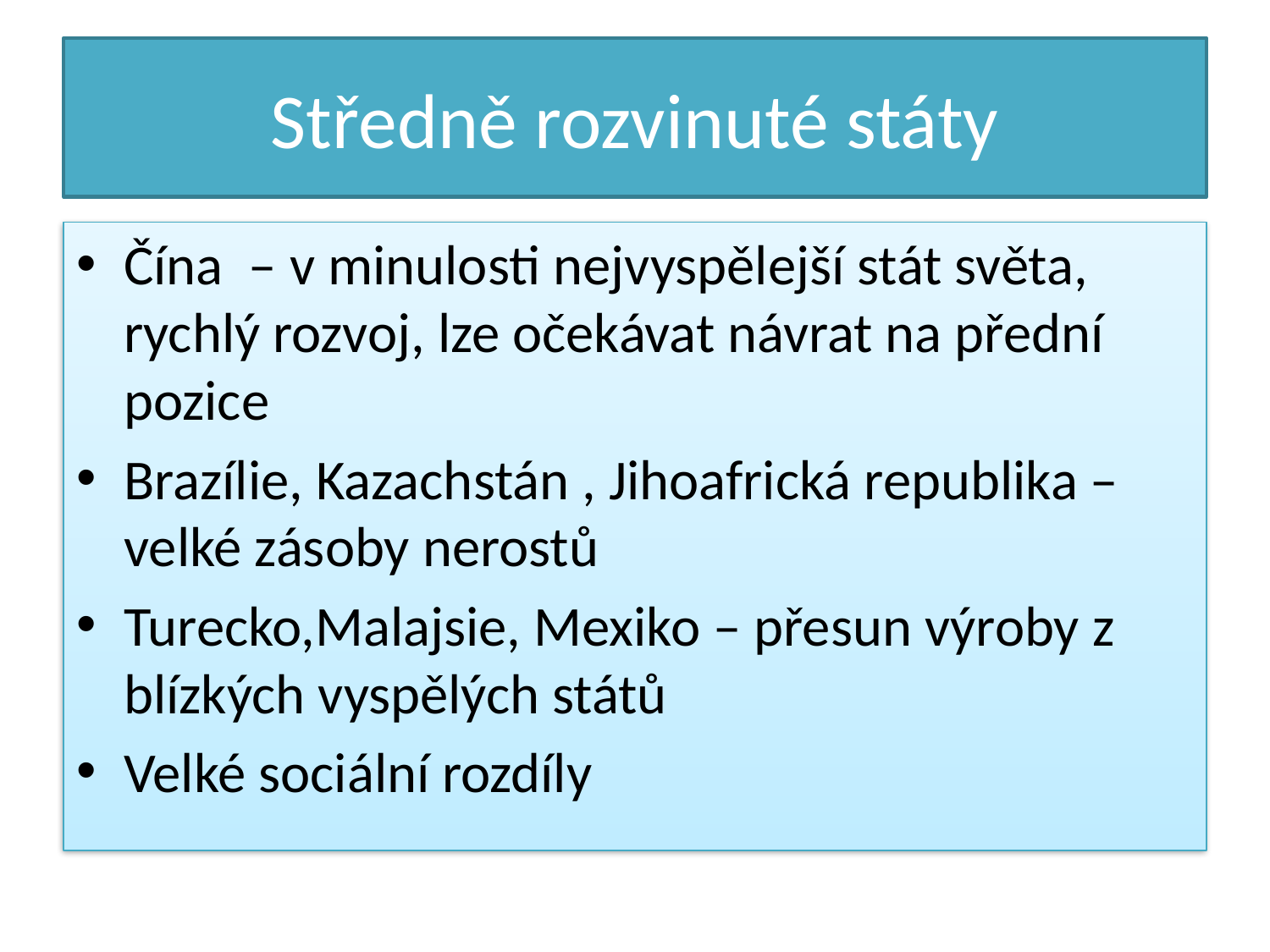

# Středně rozvinuté státy
Čína  – v minulosti nejvyspělejší stát světa, rychlý rozvoj, lze očekávat návrat na přední pozice
Brazílie, Kazachstán , Jihoafrická republika – velké zásoby nerostů
Turecko,Malajsie, Mexiko – přesun výroby z blízkých vyspělých států
Velké sociální rozdíly